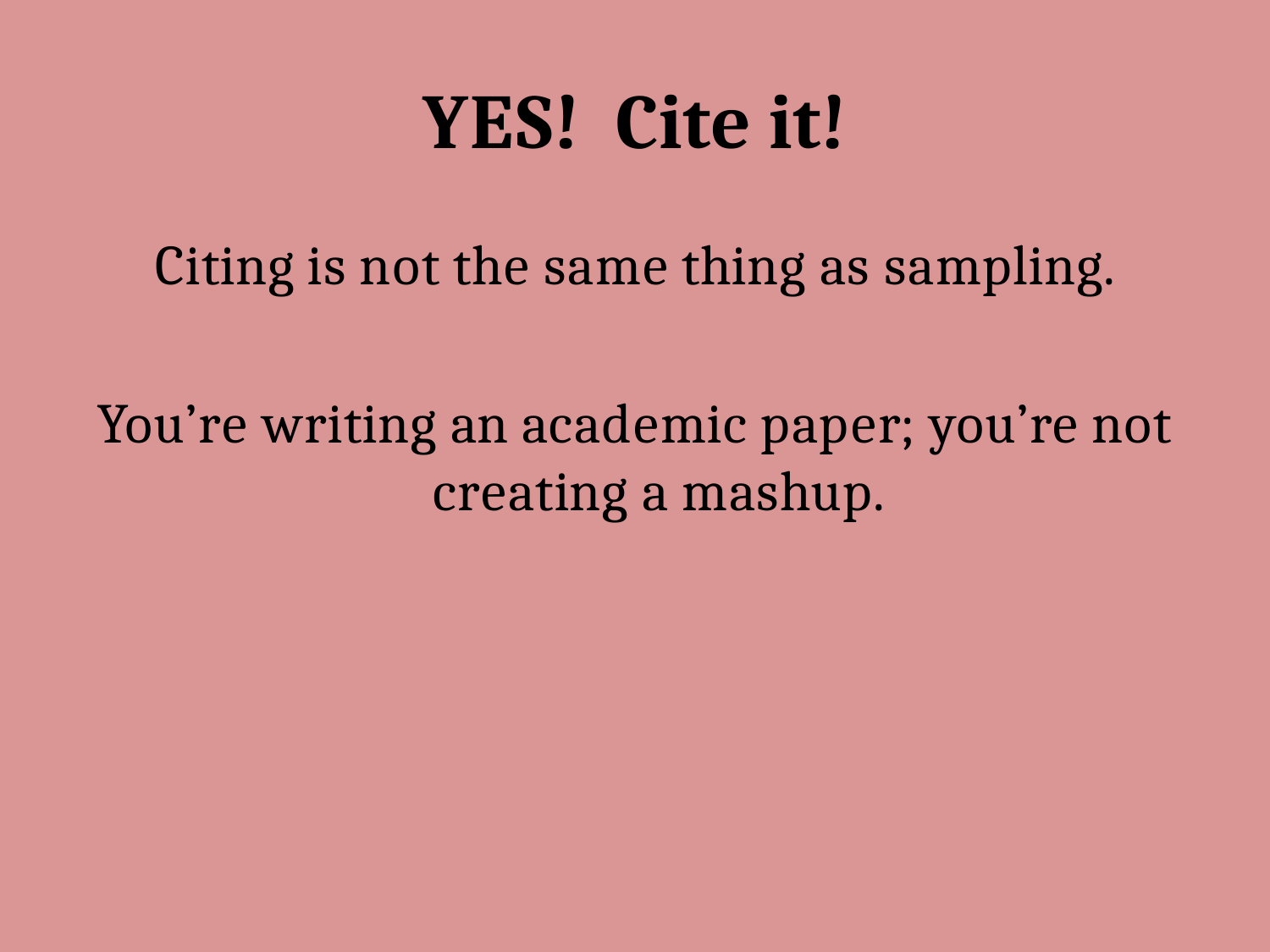

# YES!  Cite it!
Citing is not the same thing as sampling.

You’re writing an academic paper; you’re not creating a mashup.